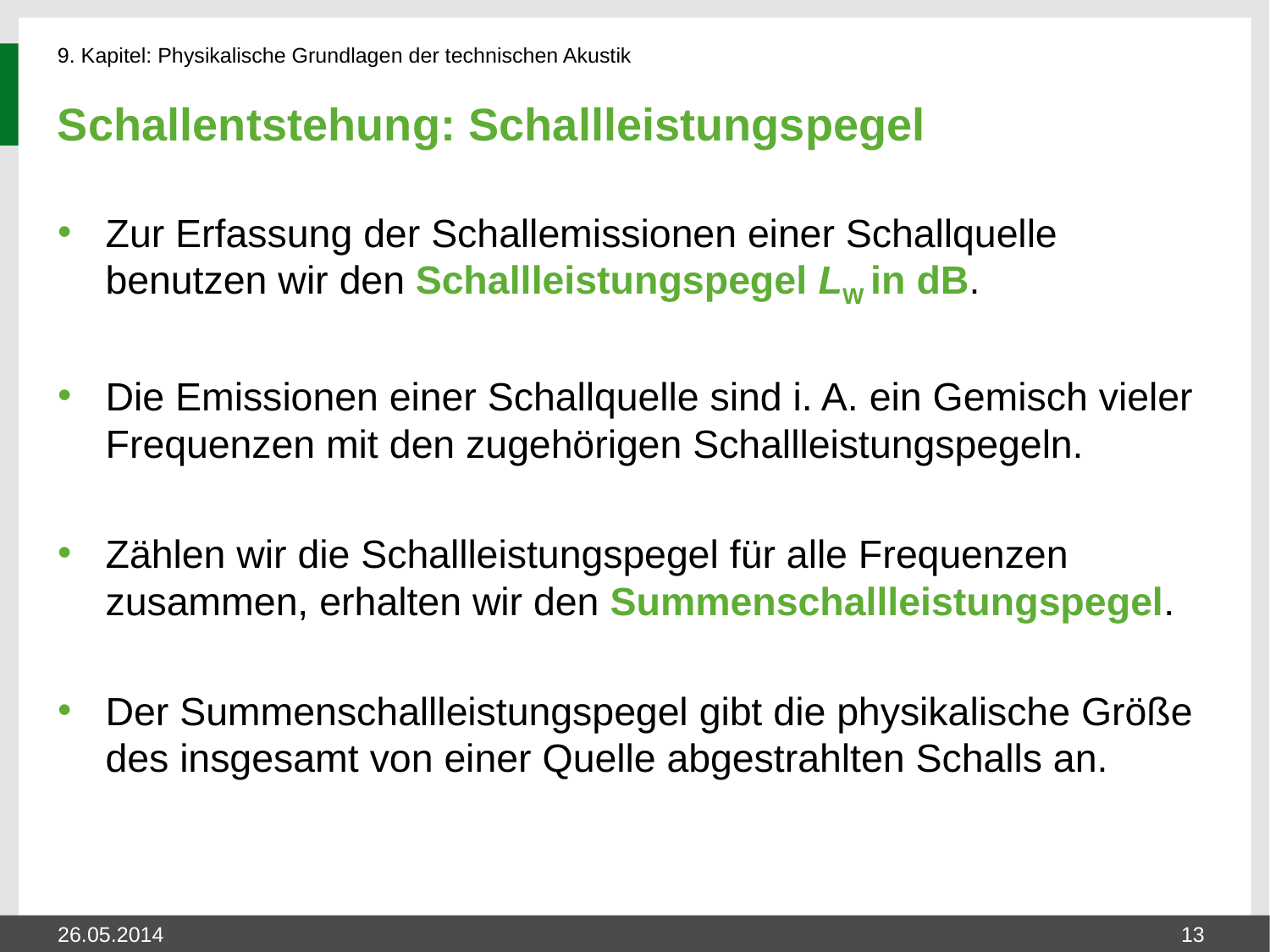

# Schallentstehung: Schallleistungspegel
Zur Erfassung der Schallemissionen einer Schallquelle benutzen wir den Schallleistungspegel LW in dB.

Die Emissionen einer Schallquelle sind i. A. ein Gemisch vieler Frequenzen mit den zugehörigen Schallleistungspegeln.

Zählen wir die Schallleistungspegel für alle Frequenzen zusammen, erhalten wir den Summenschallleistungspegel.

Der Summenschallleistungspegel gibt die physikalische Größe des insgesamt von einer Quelle abgestrahlten Schalls an.
26.05.2014
13